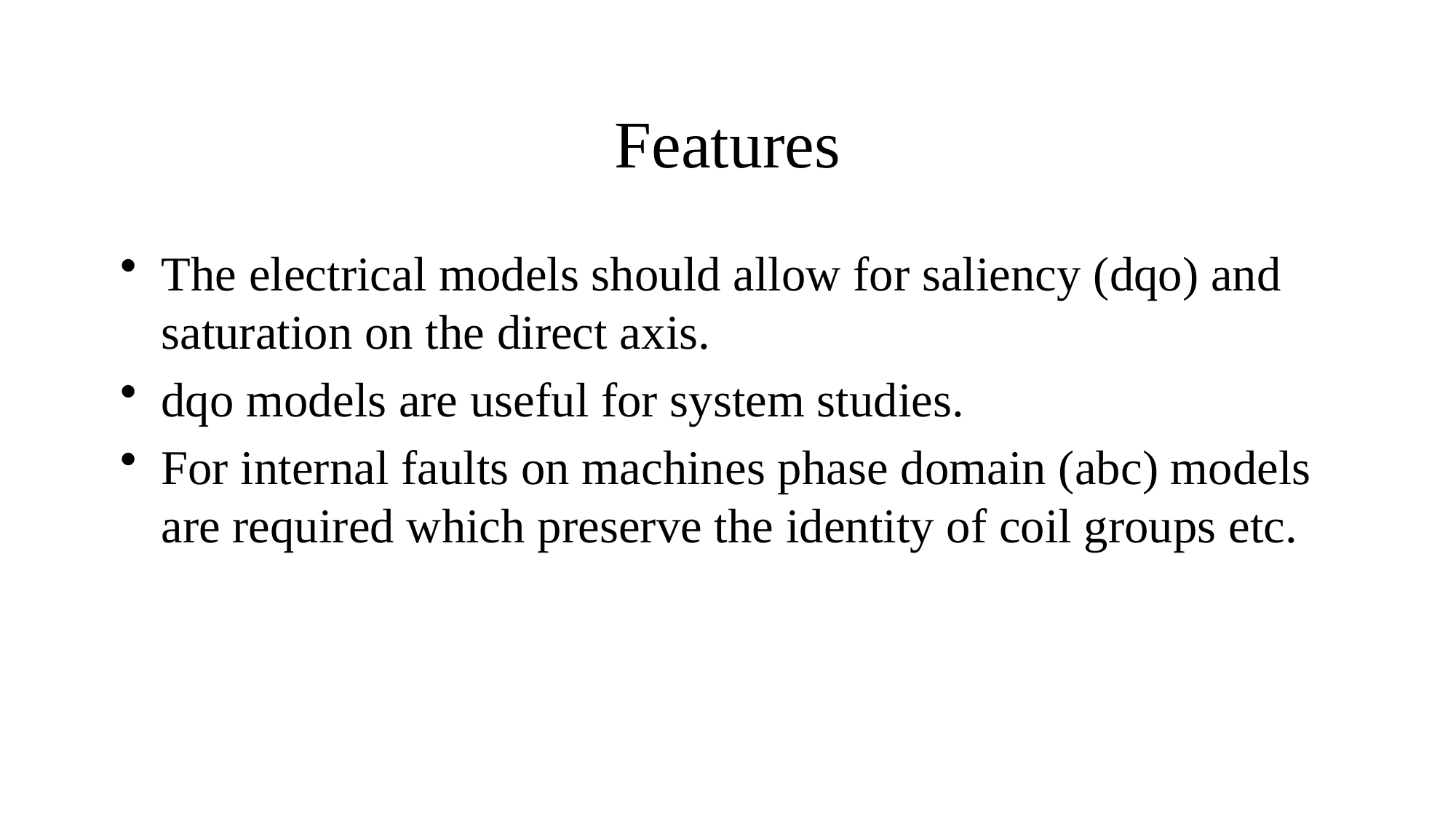

# Features
The electrical models should allow for saliency (dqo) and saturation on the direct axis.
dqo models are useful for system studies.
For internal faults on machines phase domain (abc) models are required which preserve the identity of coil groups etc.